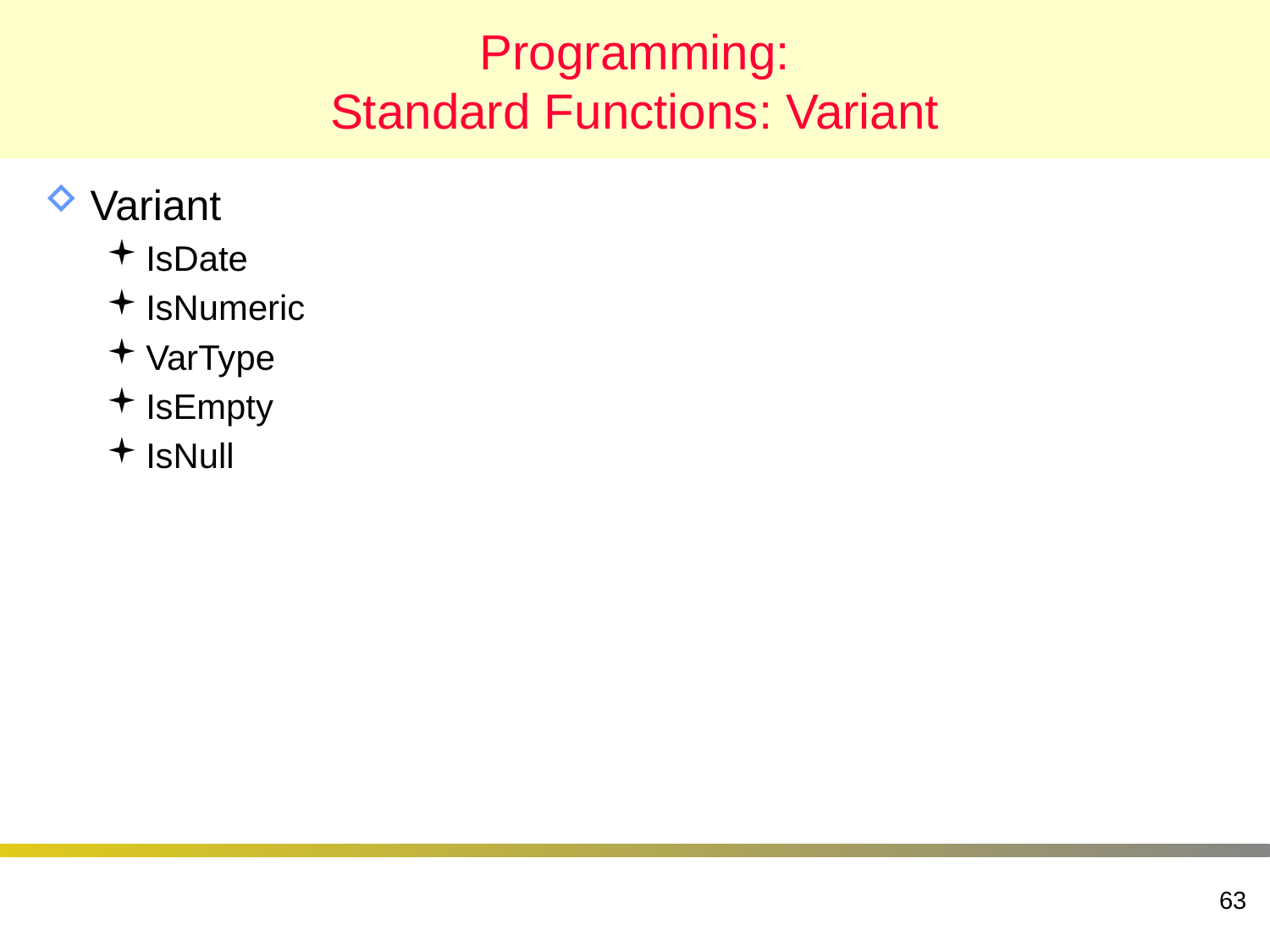

# Programming: Standard Functions: Variant
Variant
IsDate
IsNumeric
VarType
IsEmpty
IsNull

63